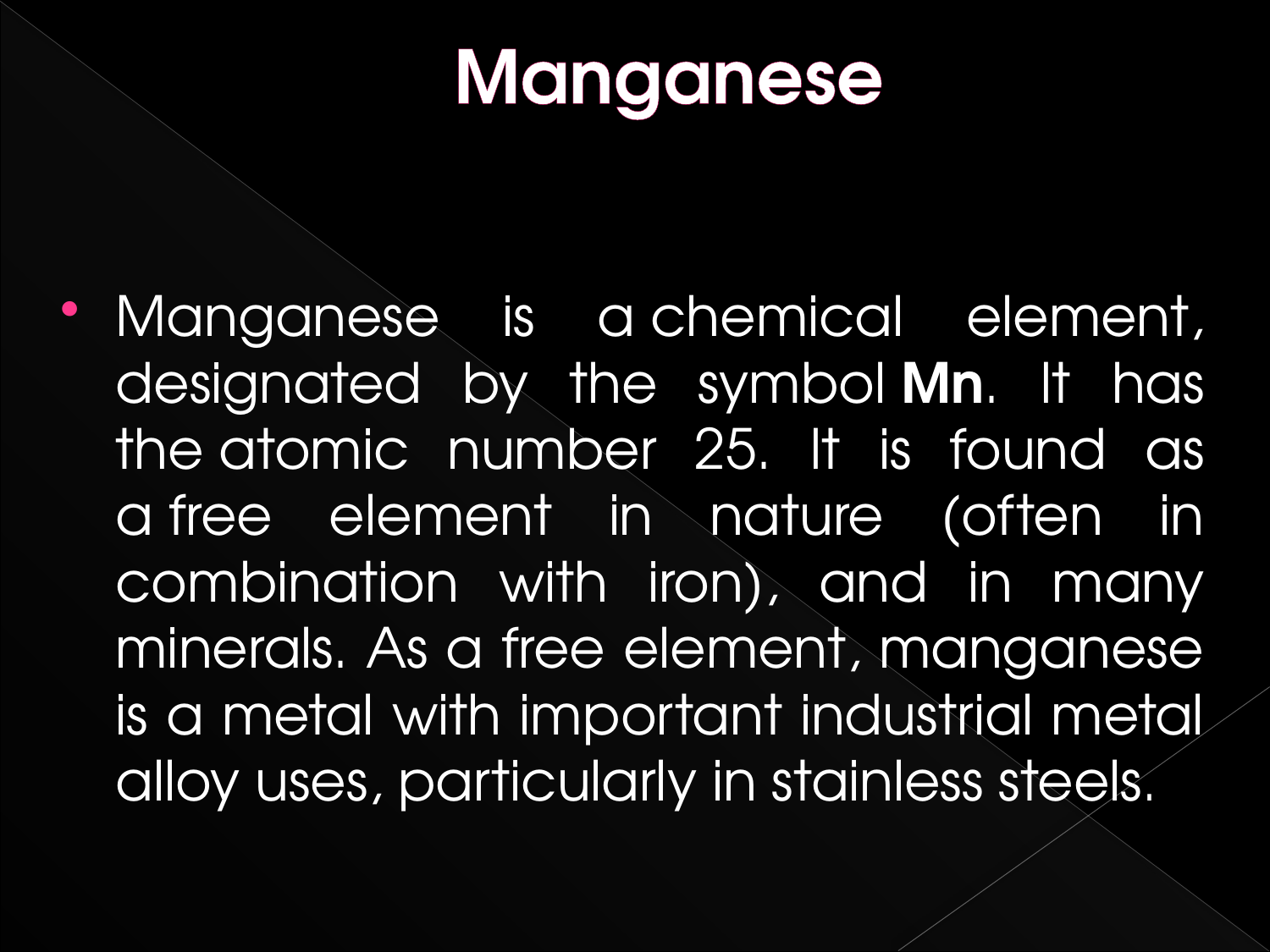

# Manganese
Manganese is a chemical element, designated by the symbol Mn. It has the atomic number 25. It is found as a free element in nature (often in combination with iron), and in many minerals. As a free element, manganese is a metal with important industrial metal alloy uses, particularly in stainless steels.